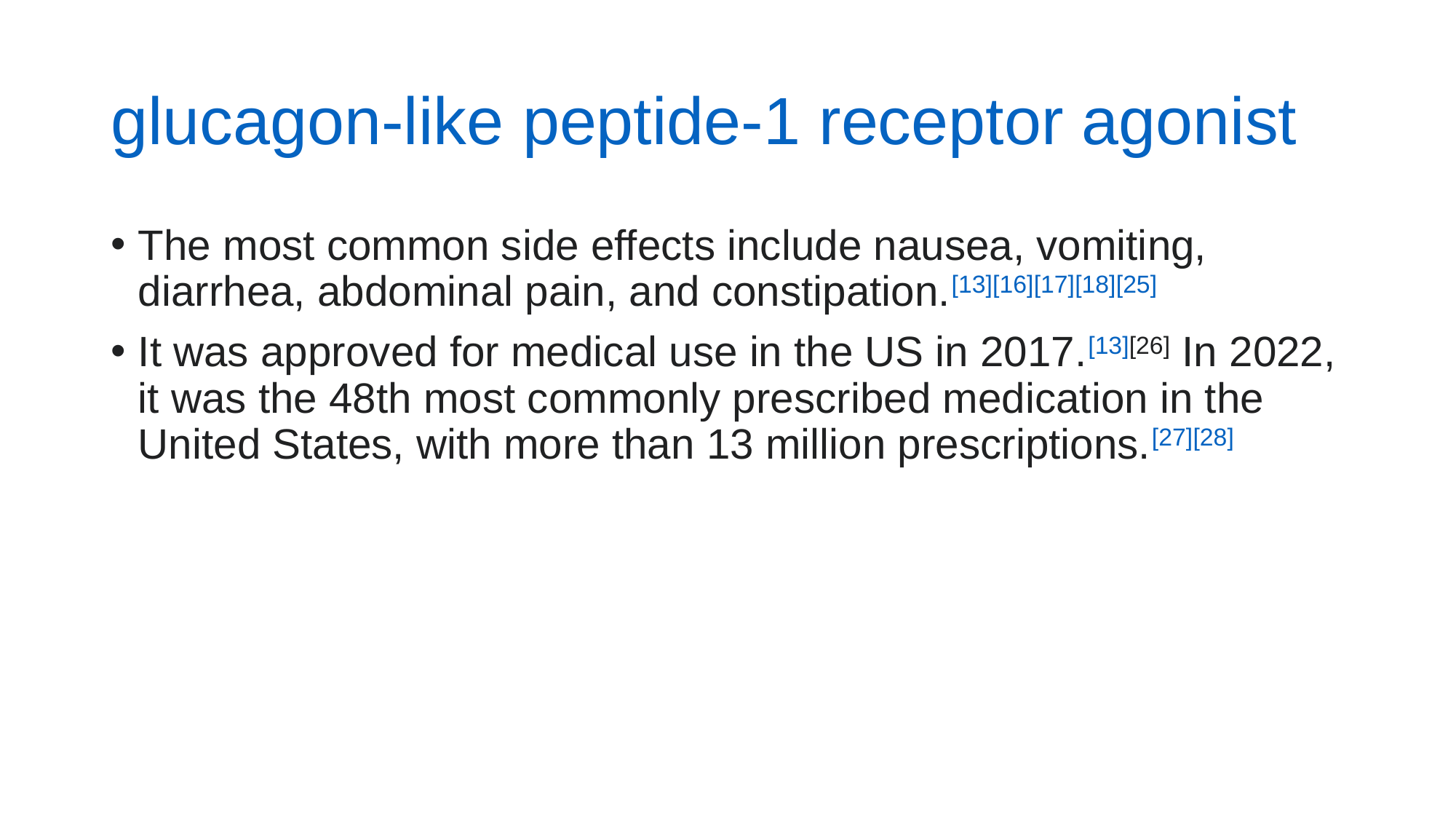

# glucagon-like peptide-1 receptor agonist
The most common side effects include nausea, vomiting, diarrhea, abdominal pain, and constipation.[13][16][17][18][25]
It was approved for medical use in the US in 2017.[13][26] In 2022, it was the 48th most commonly prescribed medication in the United States, with more than 13 million prescriptions.[27][28]